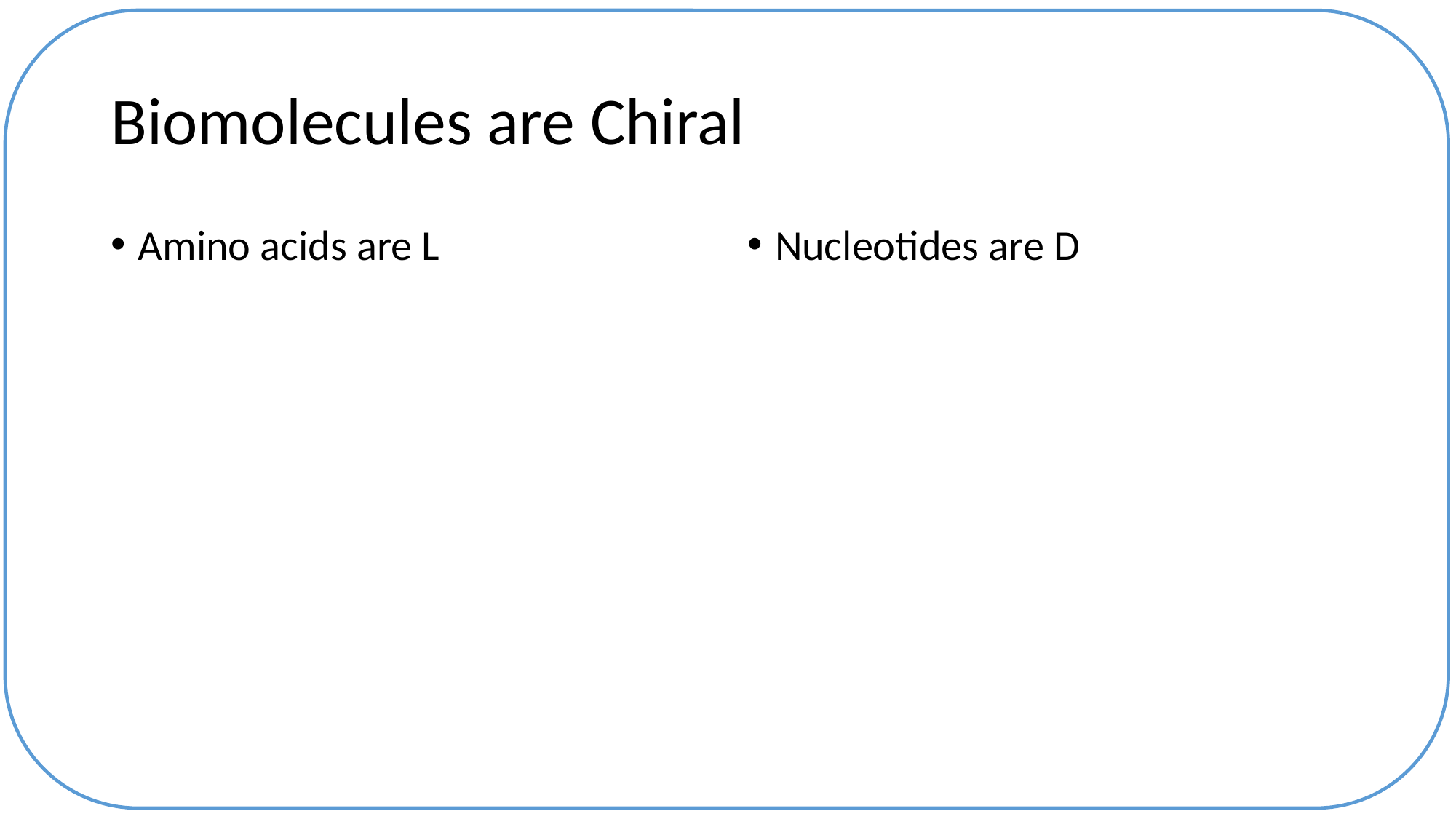

# Biomolecules are Chiral
Amino acids are L
Nucleotides are D